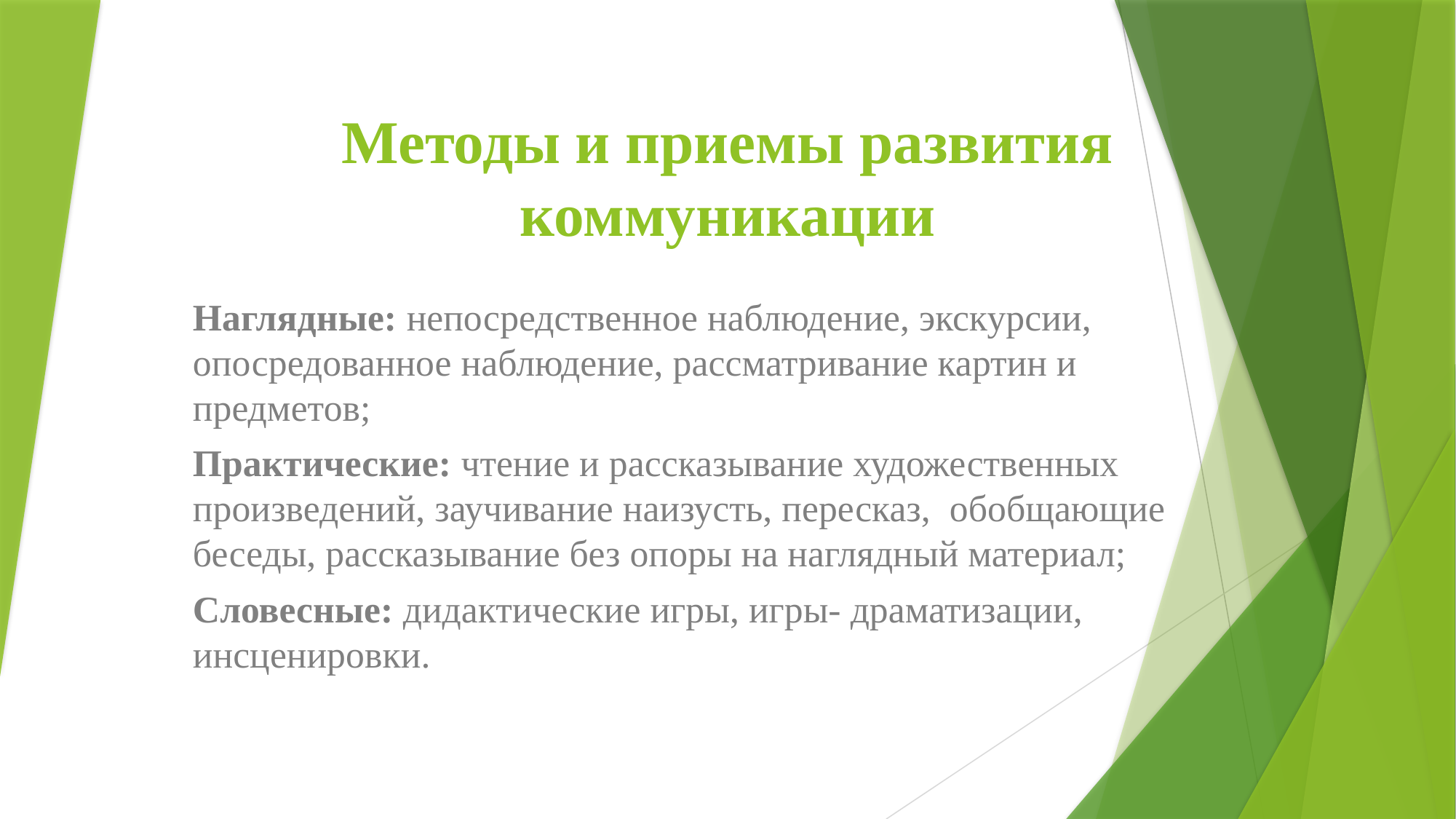

# Методы и приемы развития коммуникации
Наглядные: непосредственное наблюдение, экскурсии, опосредованное наблюдение, рассматривание картин и предметов;
Практические: чтение и рассказывание художественных произведений, заучивание наизусть, пересказ,  обобщающие беседы, рассказывание без опоры на наглядный материал;
Словесные: дидактические игры, игры- драматизации, инсценировки.